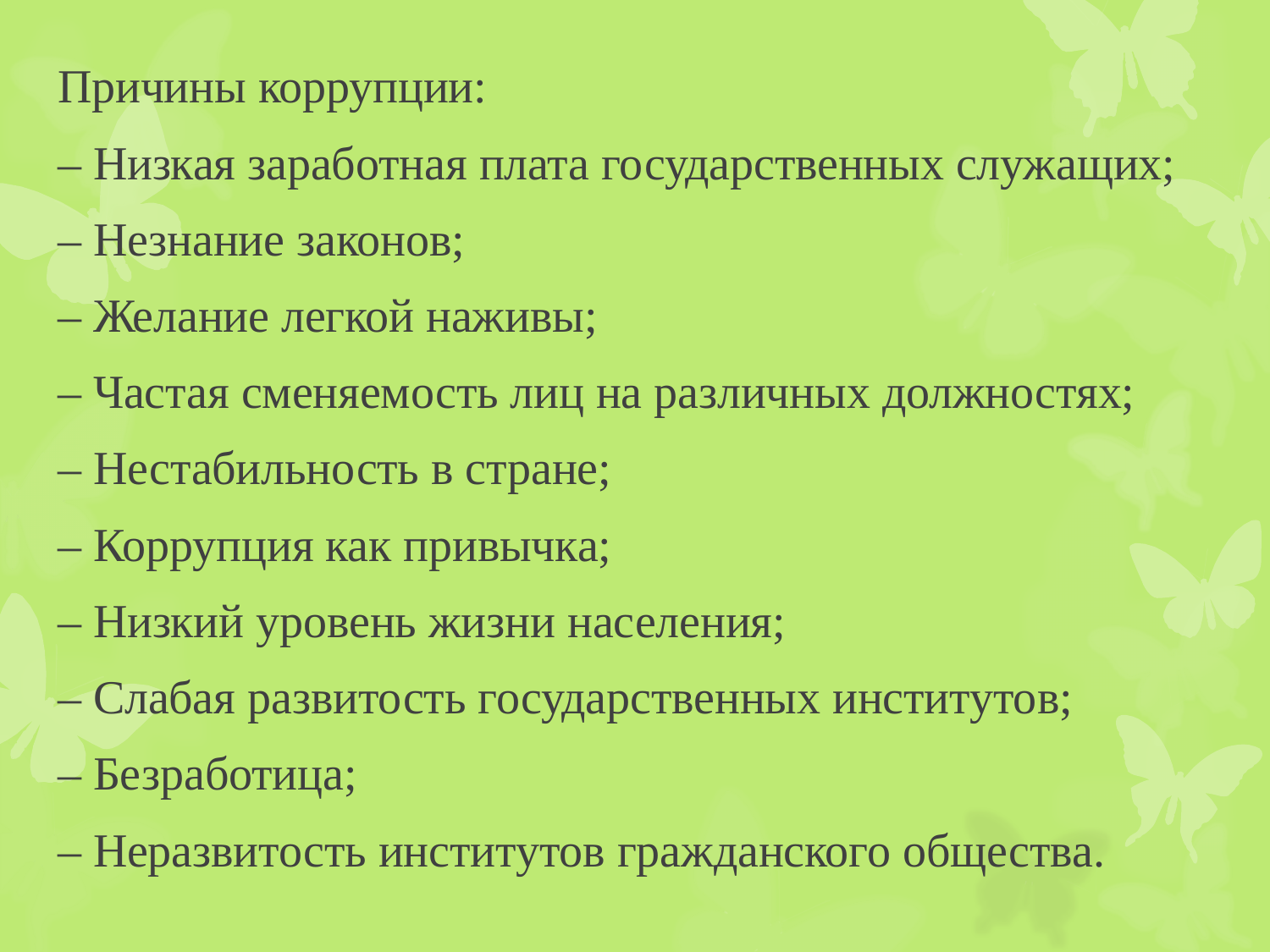

Причины коррупции:
– Низкая заработная плата государственных служащих;
– Незнание законов;
– Желание легкой наживы;
– Частая сменяемость лиц на различных должностях;
– Нестабильность в стране;
– Коррупция как привычка;
– Низкий уровень жизни населения;
– Слабая развитость государственных институтов;
– Безработица;
– Неразвитость институтов гражданского общества.